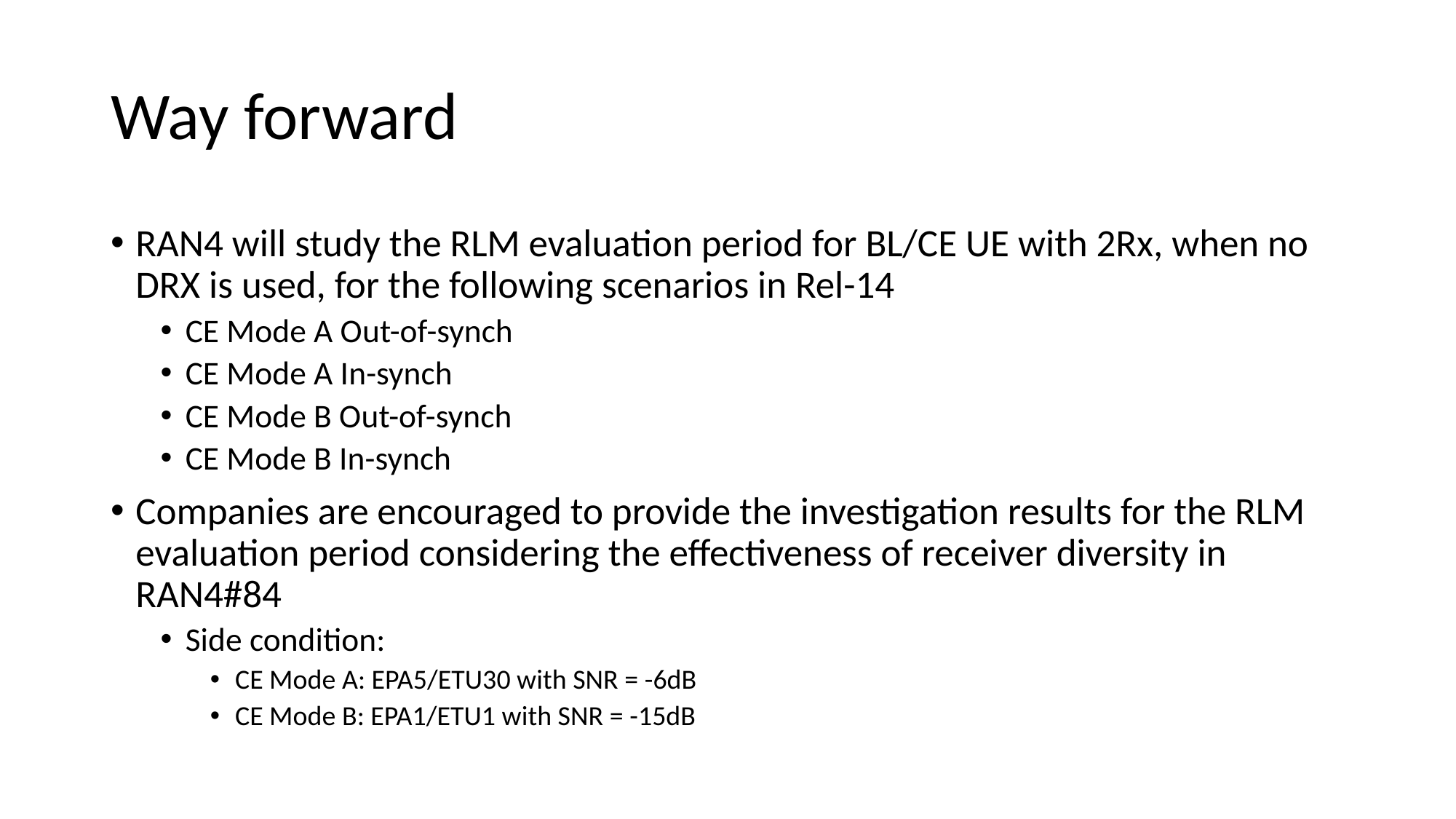

# Way forward
RAN4 will study the RLM evaluation period for BL/CE UE with 2Rx, when no DRX is used, for the following scenarios in Rel-14
CE Mode A Out-of-synch
CE Mode A In-synch
CE Mode B Out-of-synch
CE Mode B In-synch
Companies are encouraged to provide the investigation results for the RLM evaluation period considering the effectiveness of receiver diversity in RAN4#84
Side condition:
CE Mode A: EPA5/ETU30 with SNR = -6dB
CE Mode B: EPA1/ETU1 with SNR = -15dB